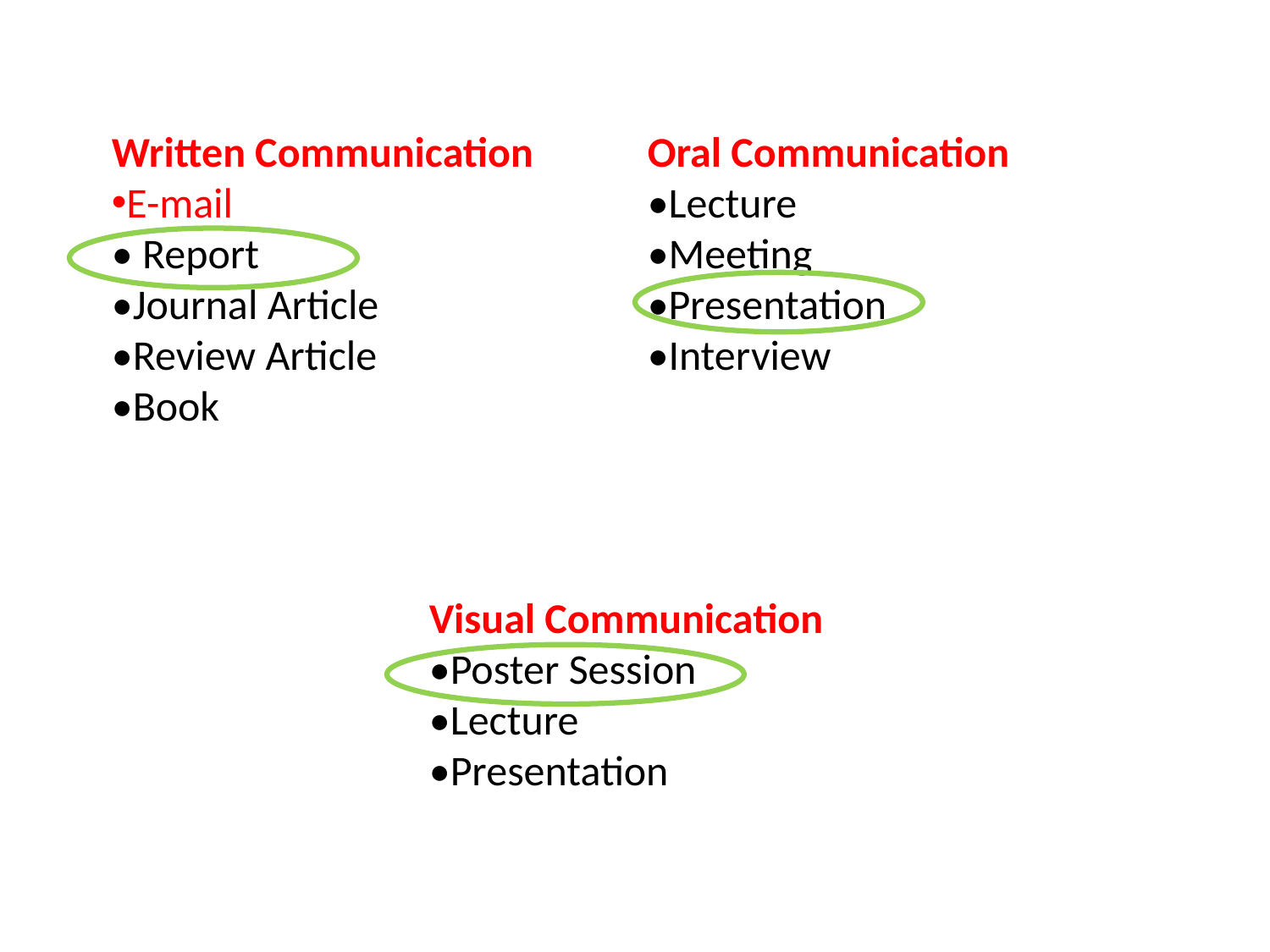

Written Communication
E-mail
• Report
•Journal Article
•Review Article
•Book
Oral Communication
•Lecture
•Meeting
•Presentation
•Interview

Visual Communication
•Poster Session
•Lecture
•Presentation